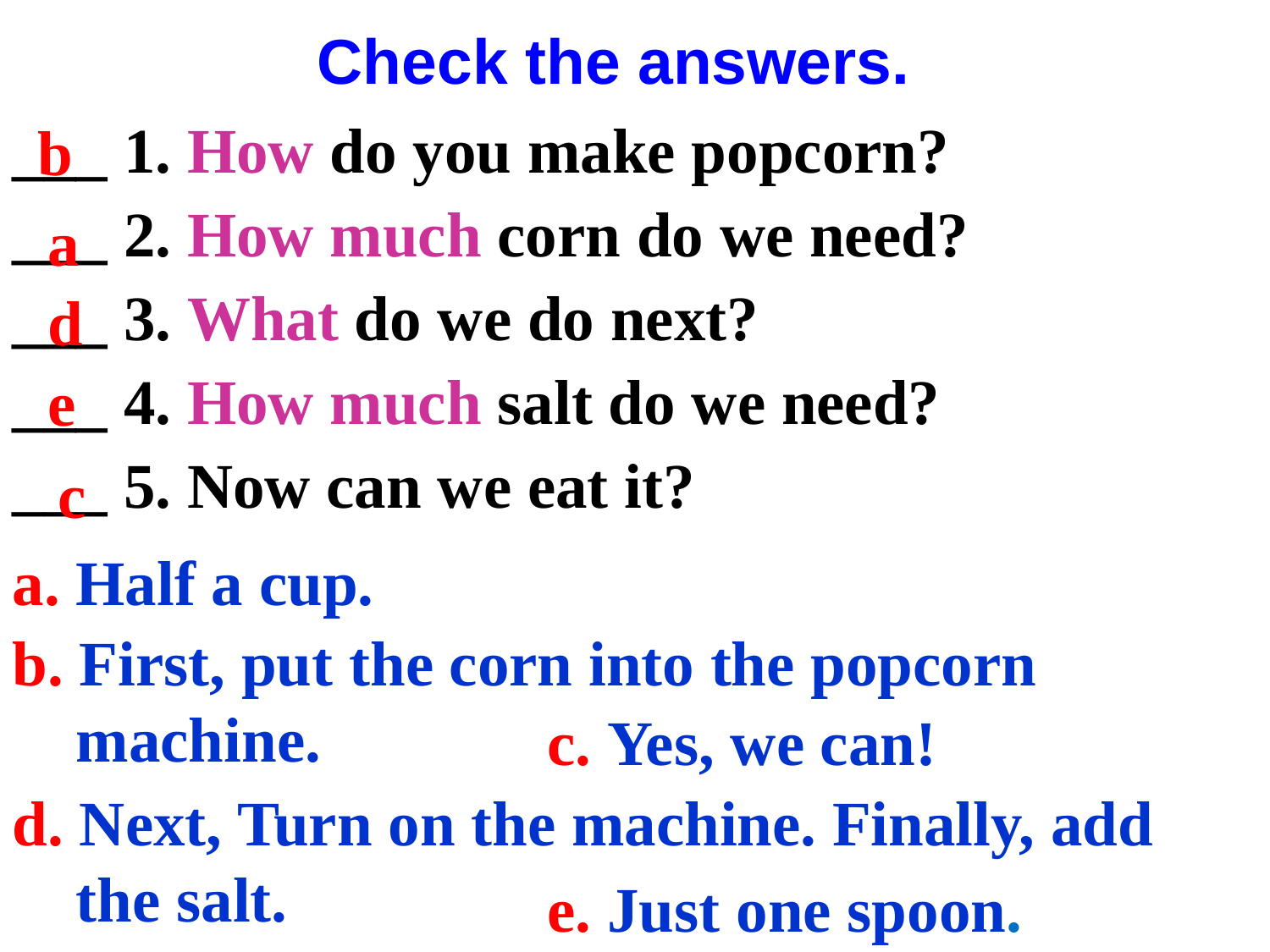

Check the answers.
___ 1. How do you make popcorn?
___ 2. How much corn do we need?
___ 3. What do we do next?
___ 4. How much salt do we need?
___ 5. Now can we eat it?
b
a
d
e
c
a. Half a cup.
b. First, put the corn into the popcorn
    machine.
c. Yes, we can!
d. Next, Turn on the machine. Finally, add
    the salt.
e. Just one spoon.